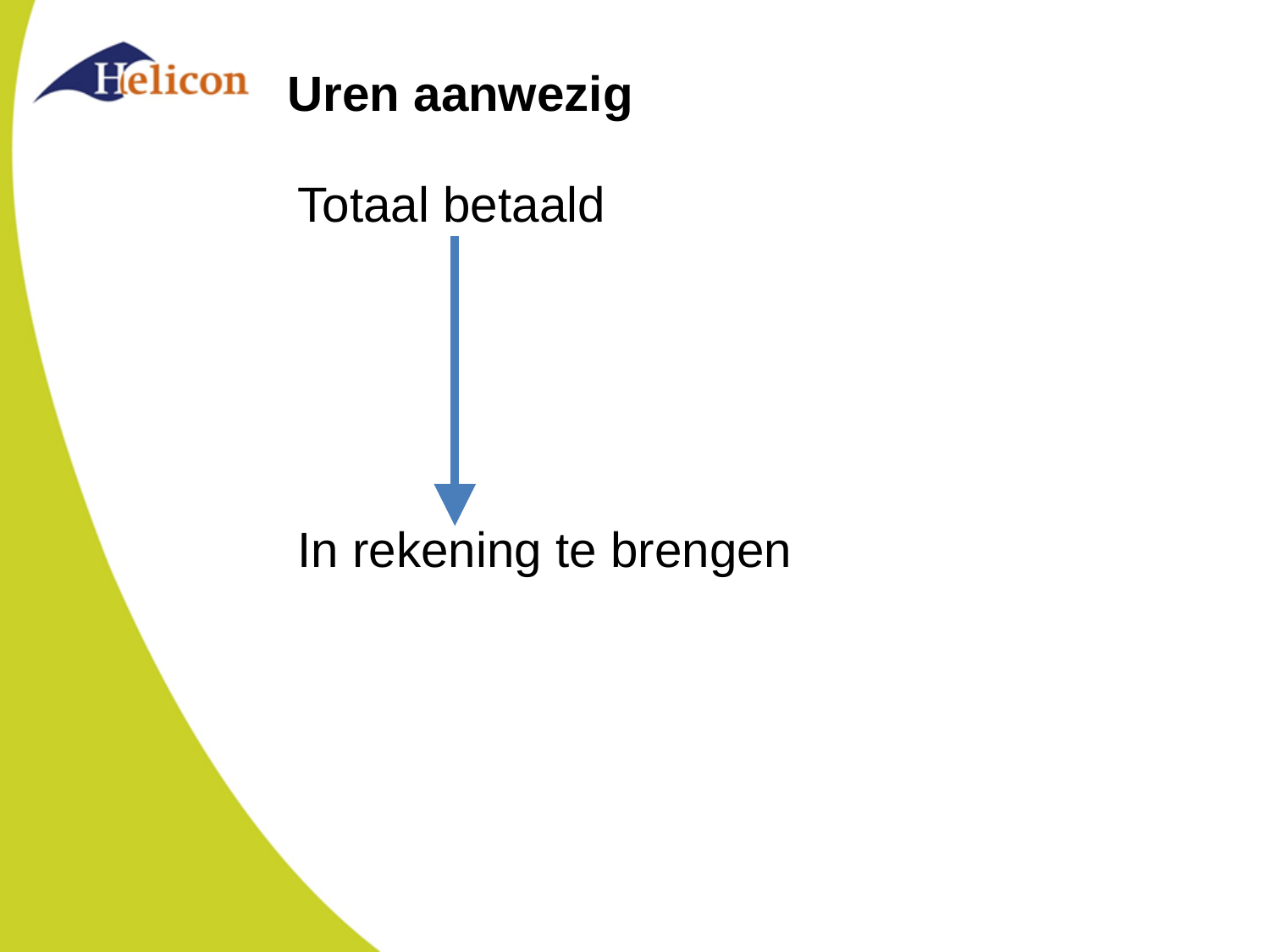

# Uren aanwezig
Totaal betaald

In rekening te brengen